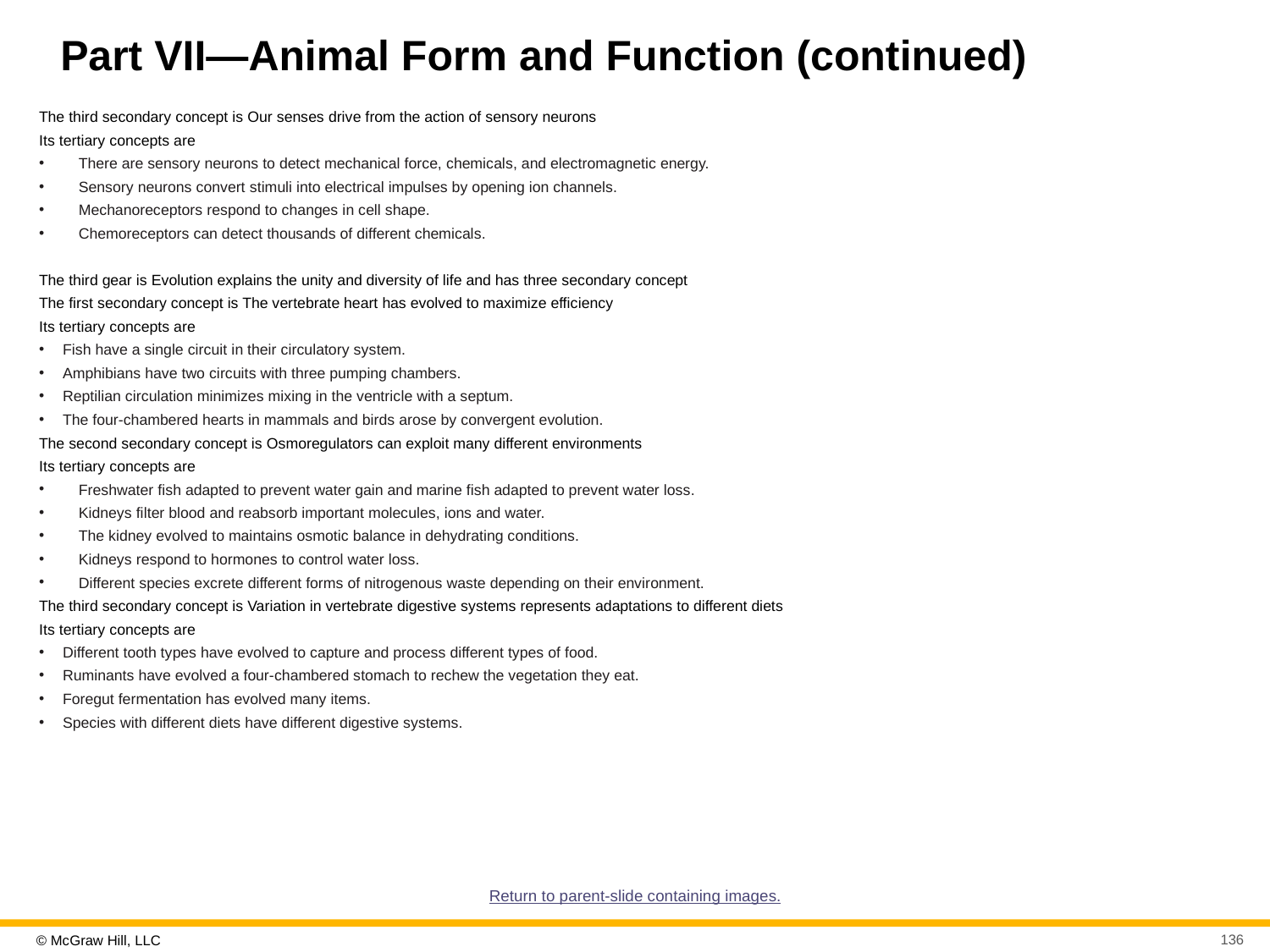

# Part VII—Animal Form and Function (continued)
The third secondary concept is Our senses drive from the action of sensory neurons
Its tertiary concepts are
There are sensory neurons to detect mechanical force, chemicals, and electromagnetic energy.
Sensory neurons convert stimuli into electrical impulses by opening ion channels.
Mechanoreceptors respond to changes in cell shape.
Chemoreceptors can detect thousands of different chemicals.

The third gear is Evolution explains the unity and diversity of life and has three secondary concept
The first secondary concept is The vertebrate heart has evolved to maximize efficiency
Its tertiary concepts are
Fish have a single circuit in their circulatory system.
Amphibians have two circuits with three pumping chambers.
Reptilian circulation minimizes mixing in the ventricle with a septum.
The four-chambered hearts in mammals and birds arose by convergent evolution.
The second secondary concept is Osmoregulators can exploit many different environments
Its tertiary concepts are
Freshwater fish adapted to prevent water gain and marine fish adapted to prevent water loss.
Kidneys filter blood and reabsorb important molecules, ions and water.
The kidney evolved to maintains osmotic balance in dehydrating conditions.
Kidneys respond to hormones to control water loss.
Different species excrete different forms of nitrogenous waste depending on their environment.
The third secondary concept is Variation in vertebrate digestive systems represents adaptations to different diets
Its tertiary concepts are
Different tooth types have evolved to capture and process different types of food.
Ruminants have evolved a four-chambered stomach to rechew the vegetation they eat.
Foregut fermentation has evolved many items.
Species with different diets have different digestive systems.

Return to parent-slide containing images.
136